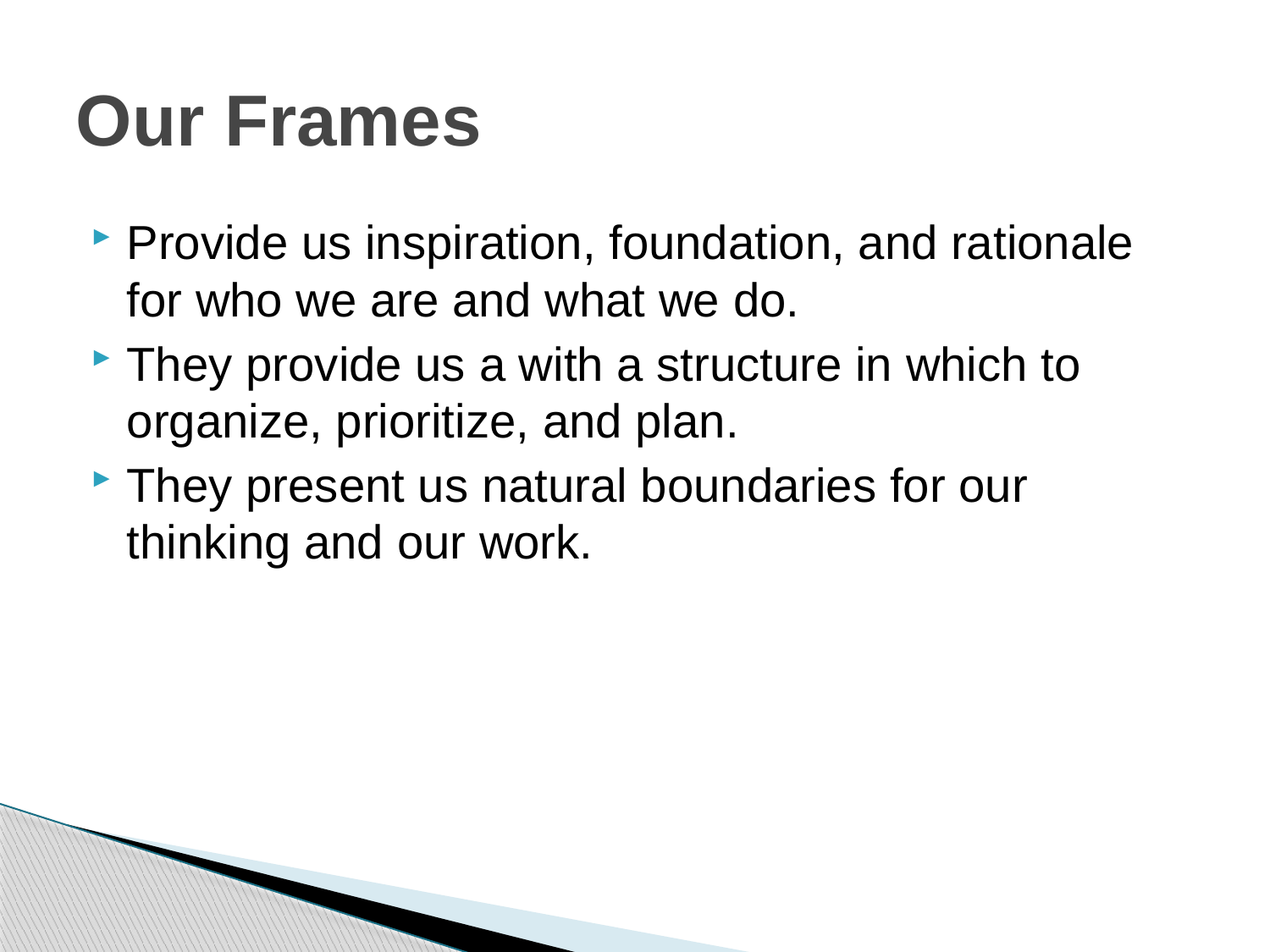

# Our Frames
Provide us inspiration, foundation, and rationale for who we are and what we do.
They provide us a with a structure in which to organize, prioritize, and plan.
They present us natural boundaries for our thinking and our work.